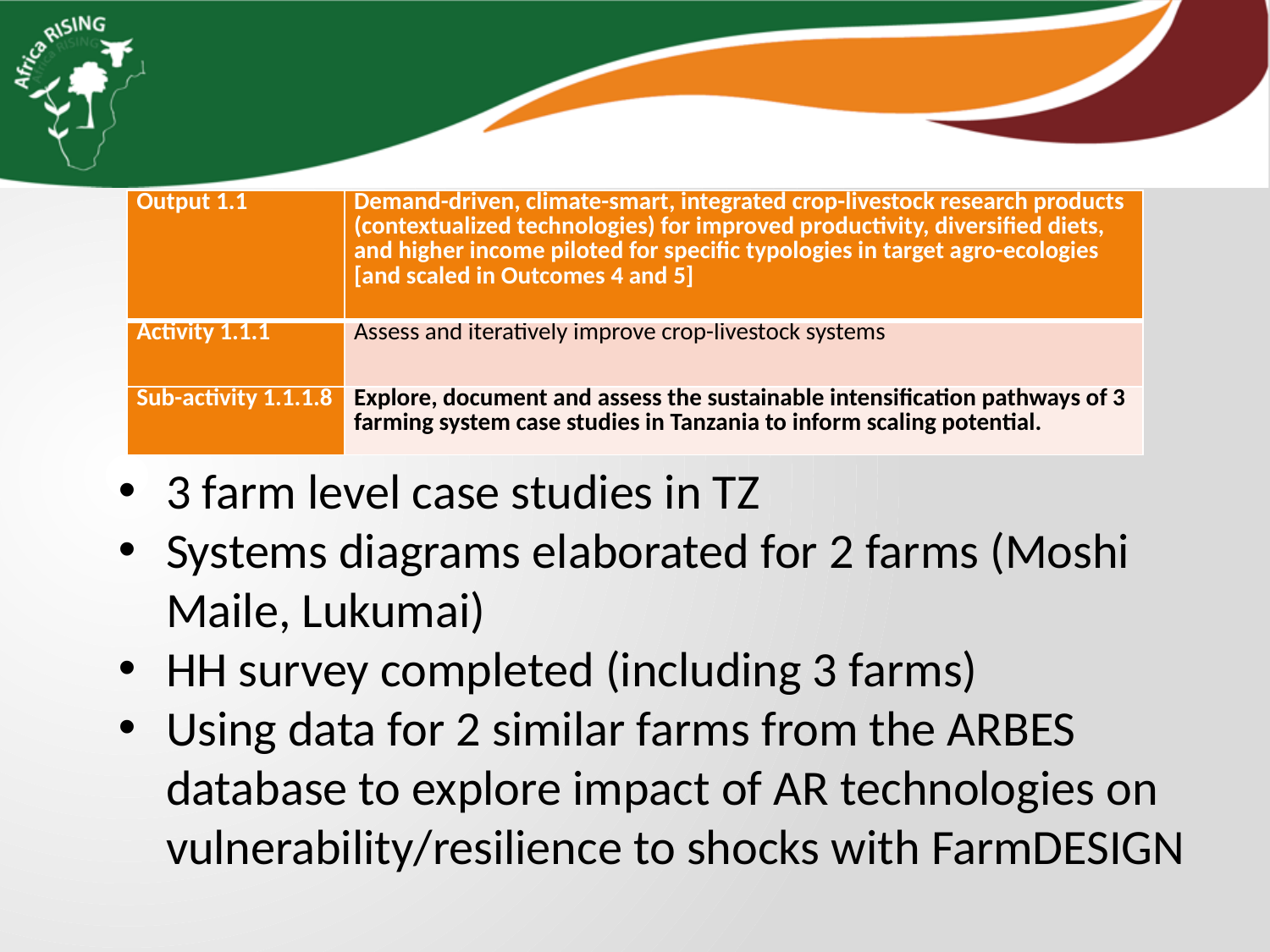

| Output 1.1 | Demand-driven, climate-smart, integrated crop-livestock research products (contextualized technologies) for improved productivity, diversified diets, and higher income piloted for specific typologies in target agro-ecologies [and scaled in Outcomes 4 and 5] |
| --- | --- |
| Activity 1.1.1 | Assess and iteratively improve crop-livestock systems |
| Sub-activity 1.1.1.8 | Explore, document and assess the sustainable intensification pathways of 3 farming system case studies in Tanzania to inform scaling potential. |
3 farm level case studies in TZ
Systems diagrams elaborated for 2 farms (Moshi Maile, Lukumai)
HH survey completed (including 3 farms)
Using data for 2 similar farms from the ARBES database to explore impact of AR technologies on vulnerability/resilience to shocks with FarmDESIGN